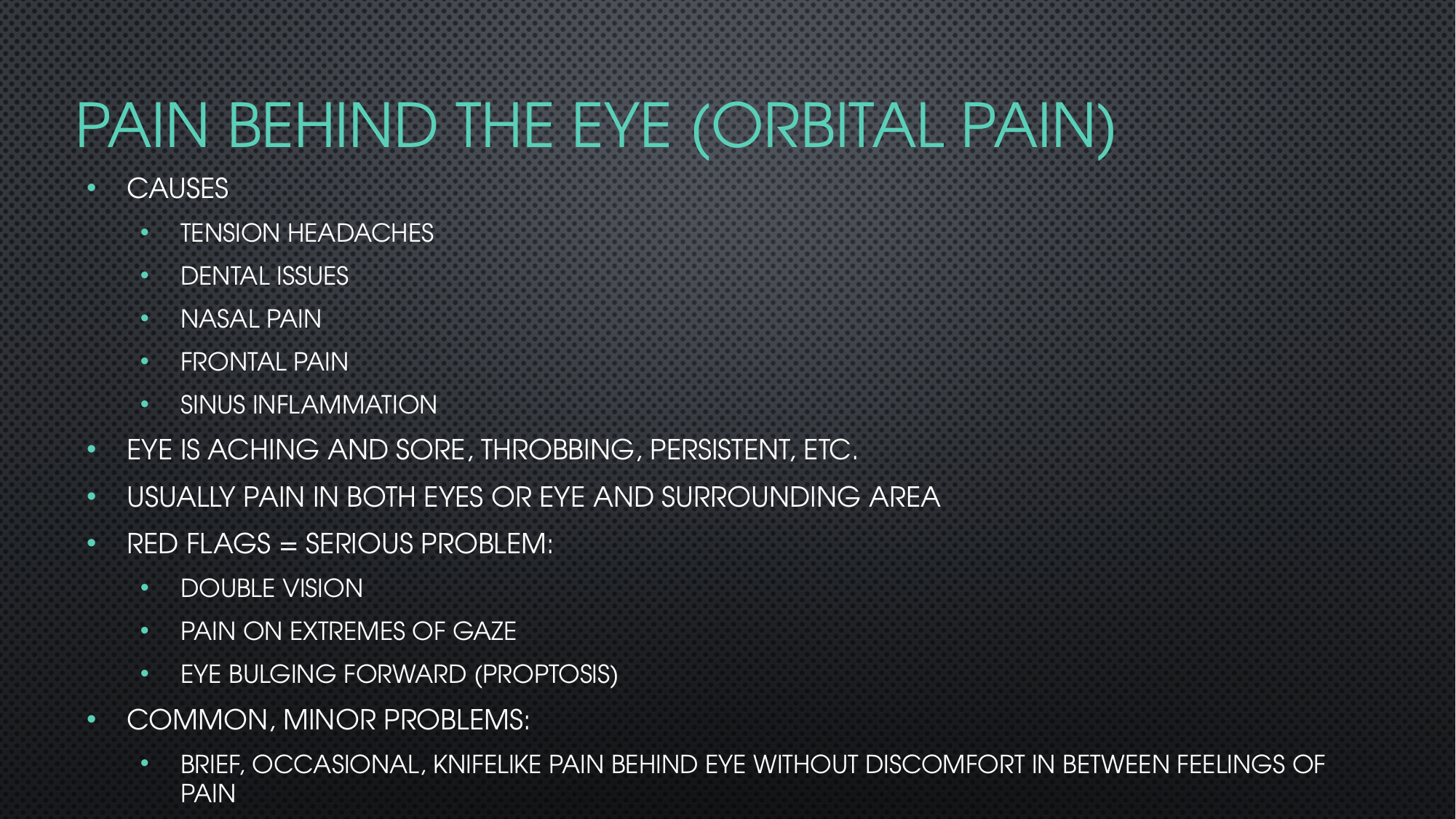

# Pain Behind the eye (Orbital Pain)
Causes
Tension headaches
Dental issues
Nasal pain
Frontal pain
Sinus inflammation
Eye is aching and sore, throbbing, persistent, etc.
Usually pain in both eyes or eye and surrounding area
RED FLAGS = serious problem:
Double vision
Pain on extremes of gaze
Eye bulging forward (proptosis)
Common, minor problems:
Brief, occasional, knifelike pain behind eye without discomfort in between feelings of pain